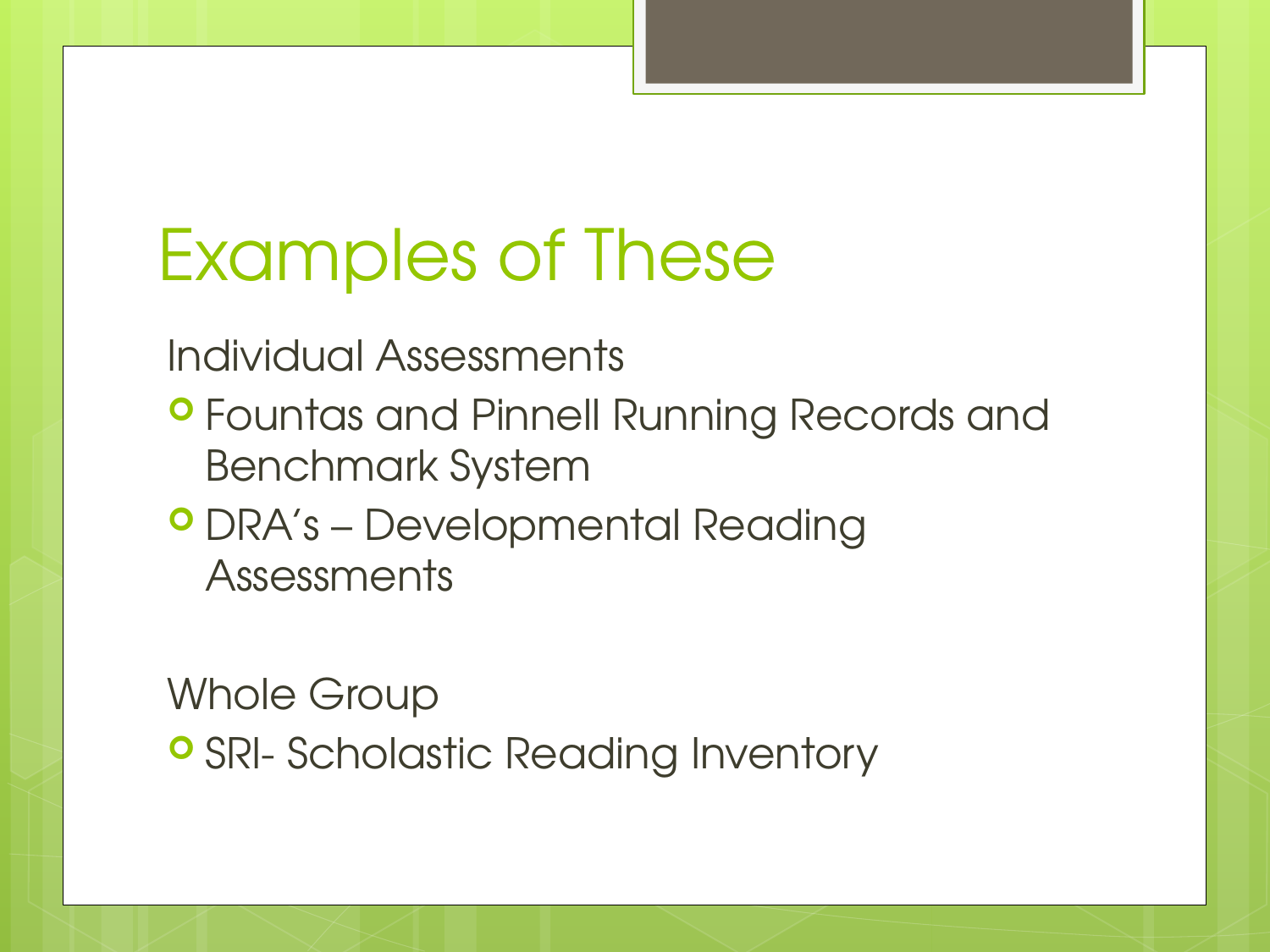

# Examples of These
Individual Assessments
Fountas and Pinnell Running Records and Benchmark System
DRA’s – Developmental Reading Assessments

Whole Group
SRI- Scholastic Reading Inventory